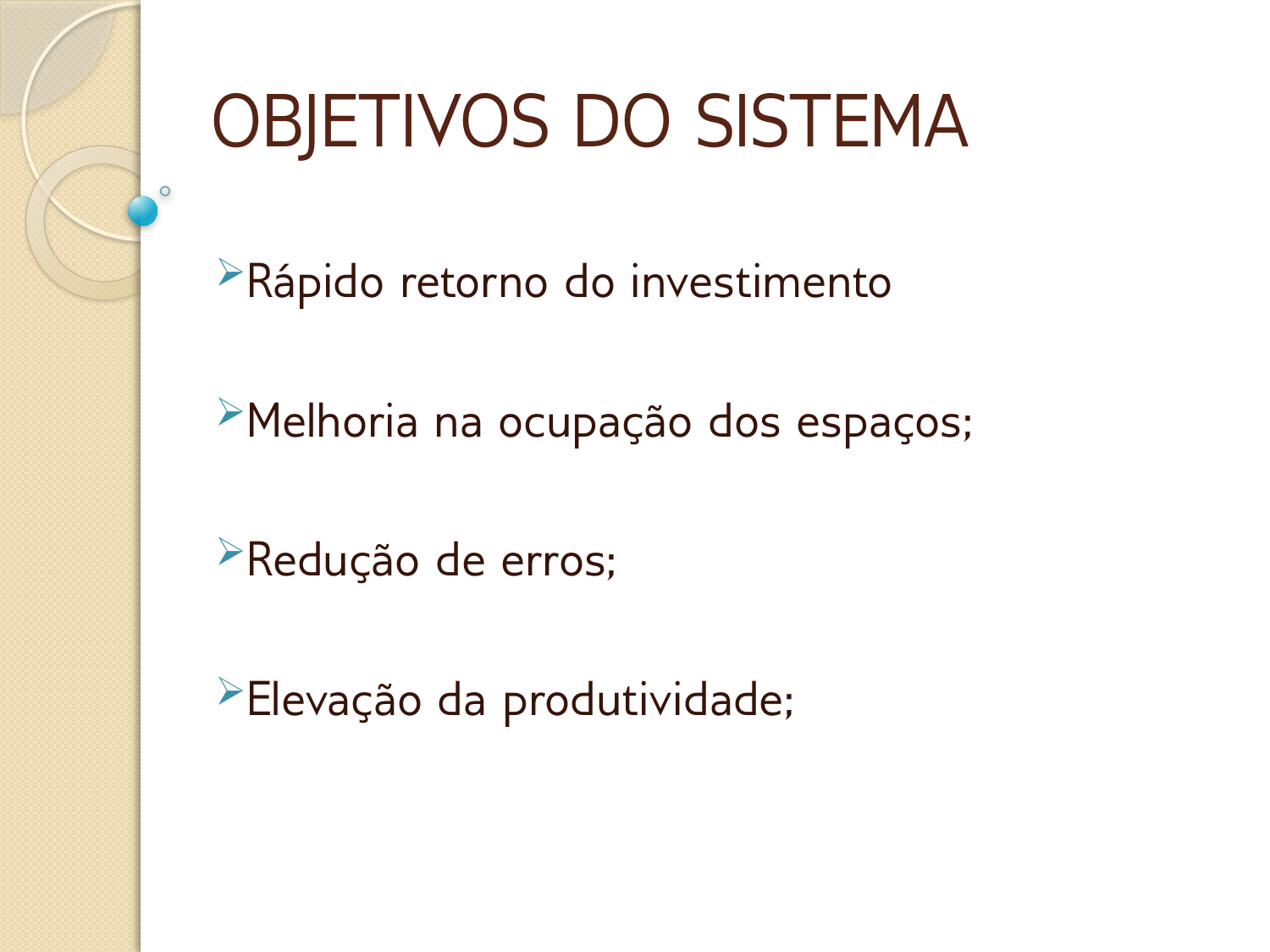

# OBJETIVOS DO SISTEMA
Rápido retorno do investimento

Melhoria na ocupação dos espaços;

Redução de erros;

Elevação da produtividade;